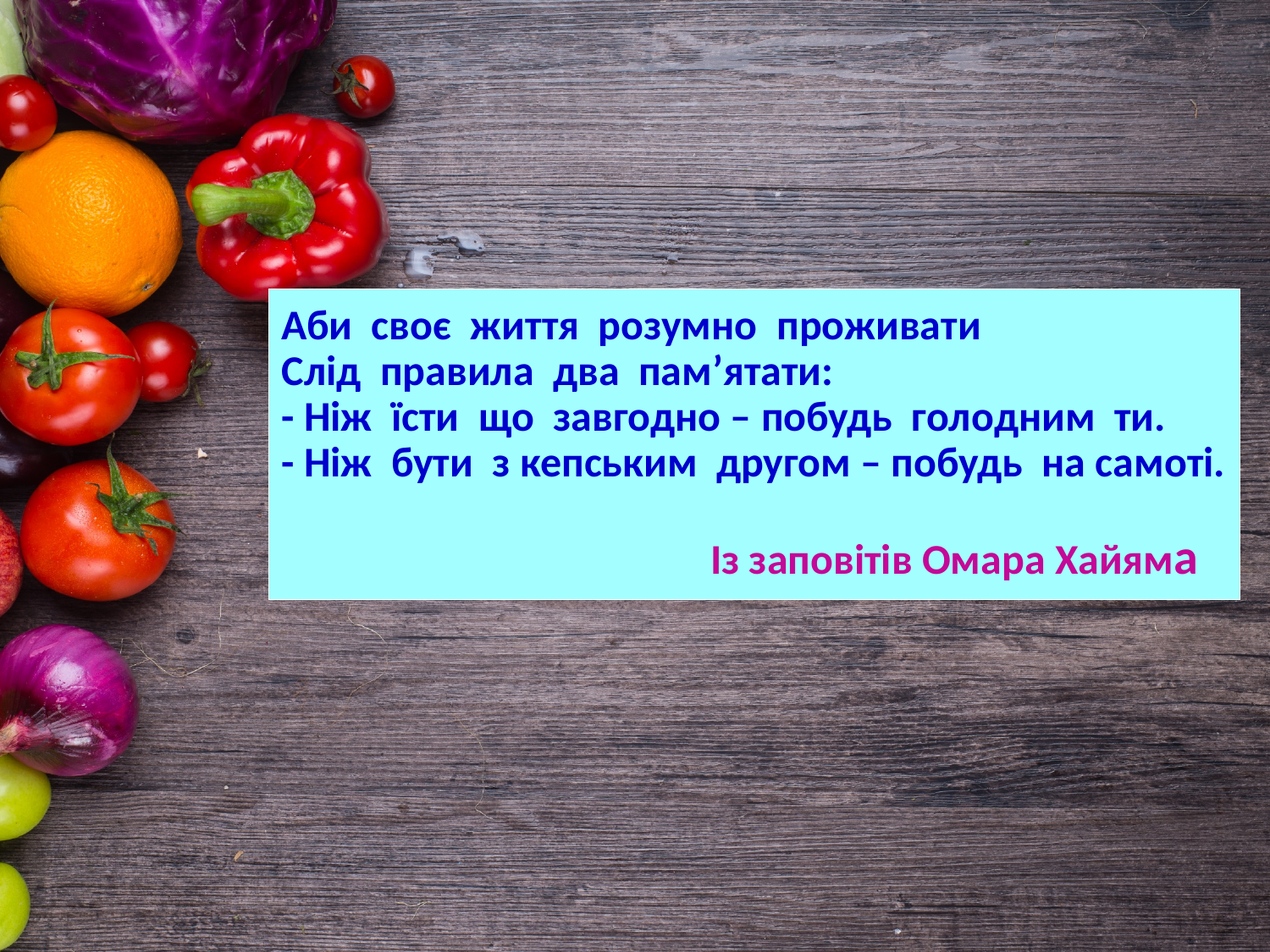

# Аби  своє  життя  розумно  проживати Слід  правила  два  пам’ятати: - Ніж  їсти  що  завгодно – побудь  голодним  ти. - Ніж  бути  з кепським  другом – побудь  на самоті. Із заповітів Омара Хайяма